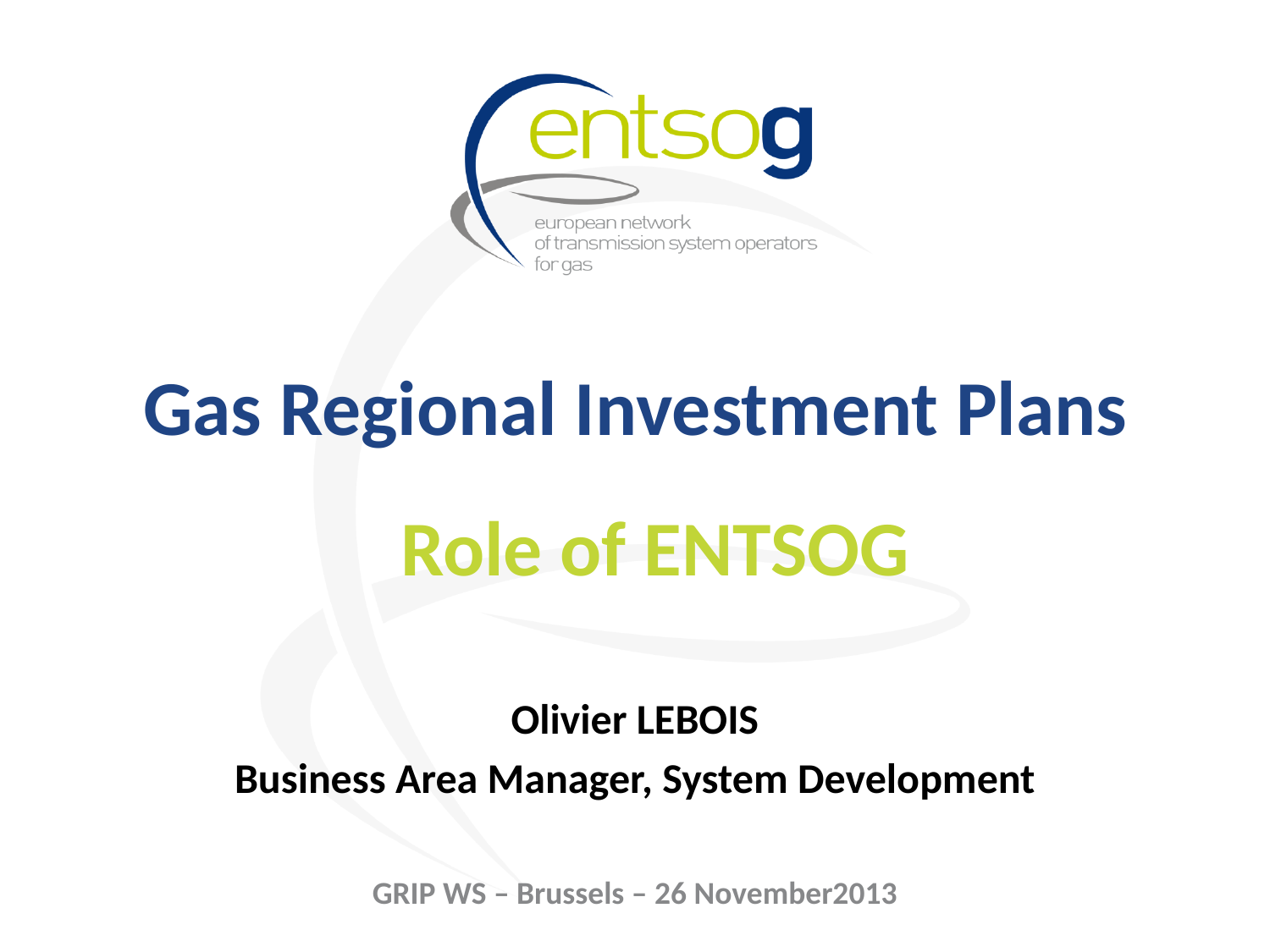

# Gas Regional Investment Plans
Role of ENTSOG
Olivier LEBOIS
Business Area Manager, System Development
GRIP WS – Brussels – 26 November2013